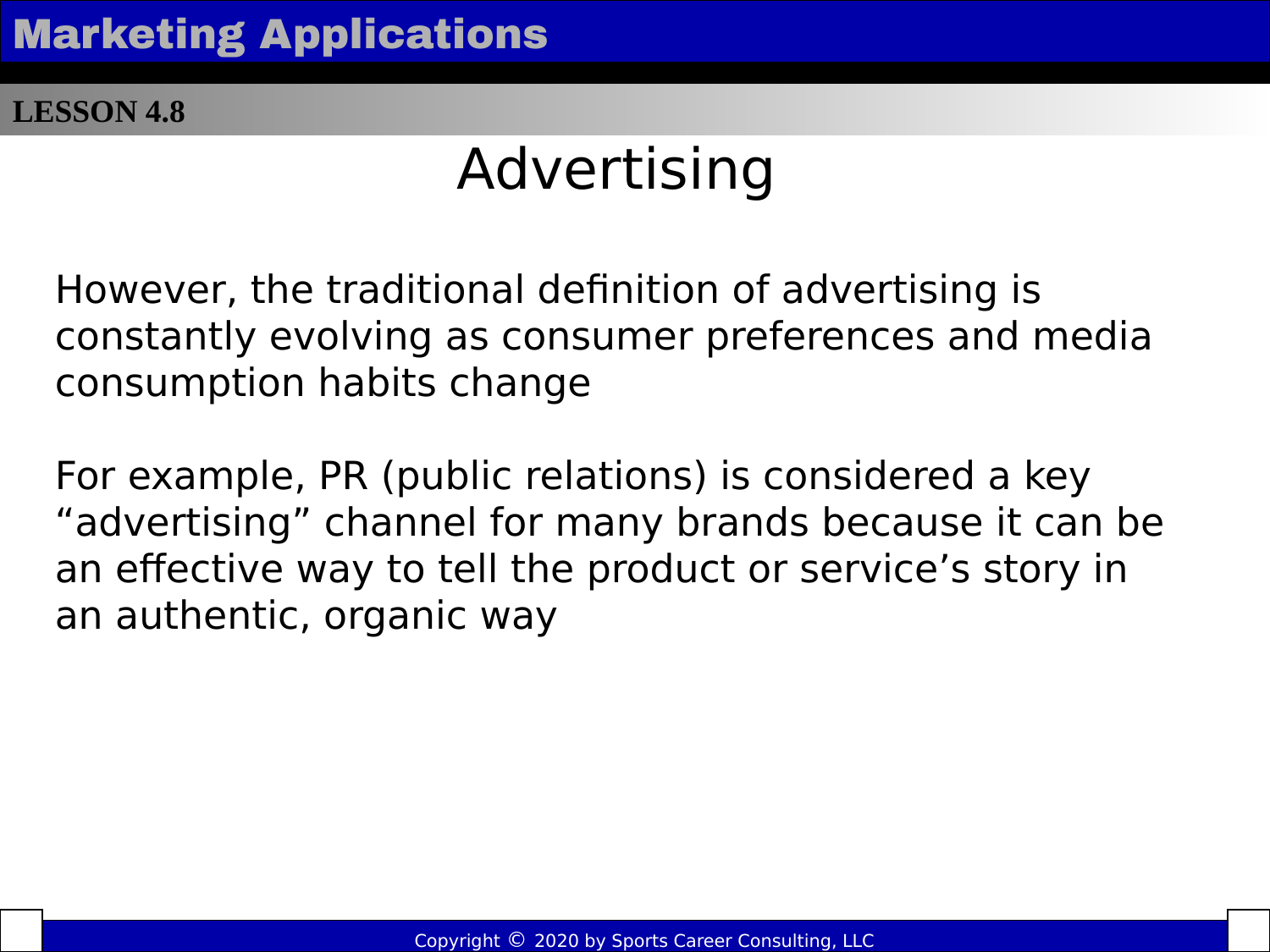

Marketing Applications
LESSON 4.8
Advertising
However, the traditional definition of advertising is constantly evolving as consumer preferences and media consumption habits change

For example, PR (public relations) is considered a key “advertising” channel for many brands because it can be an effective way to tell the product or service’s story in an authentic, organic way

Copyright © 2020 by Sports Career Consulting, LLC